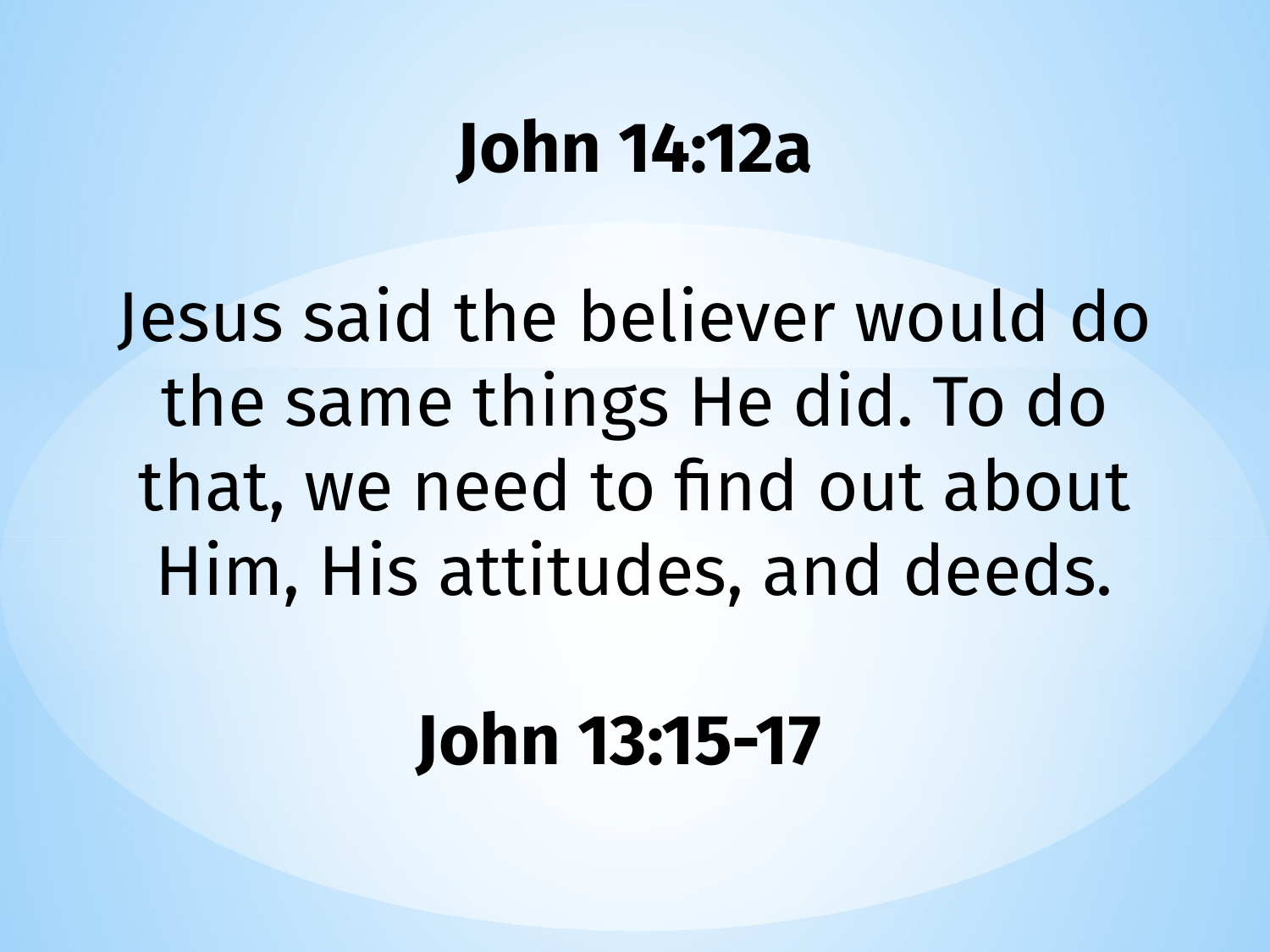

John 14:12a

Jesus said the believer would do the same things He did. To do that, we need to find out about Him, His attitudes, and deeds.
John 13:15-17